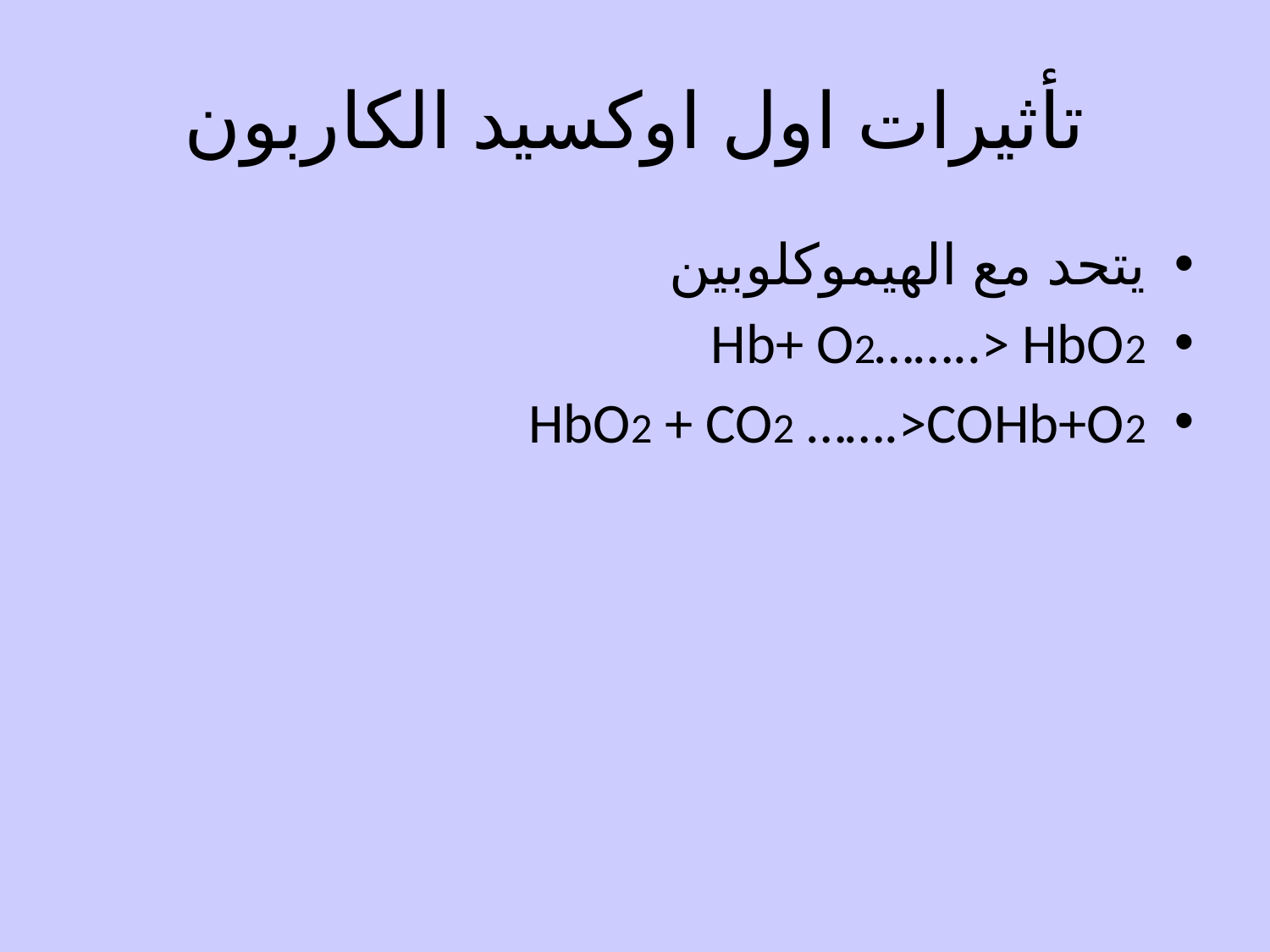

# تأثيرات اول اوكسيد الكاربون
يتحد مع الهيموكلوبين
Hb+ O2……..> HbO2
HbO2 + CO2 …….>COHb+O2